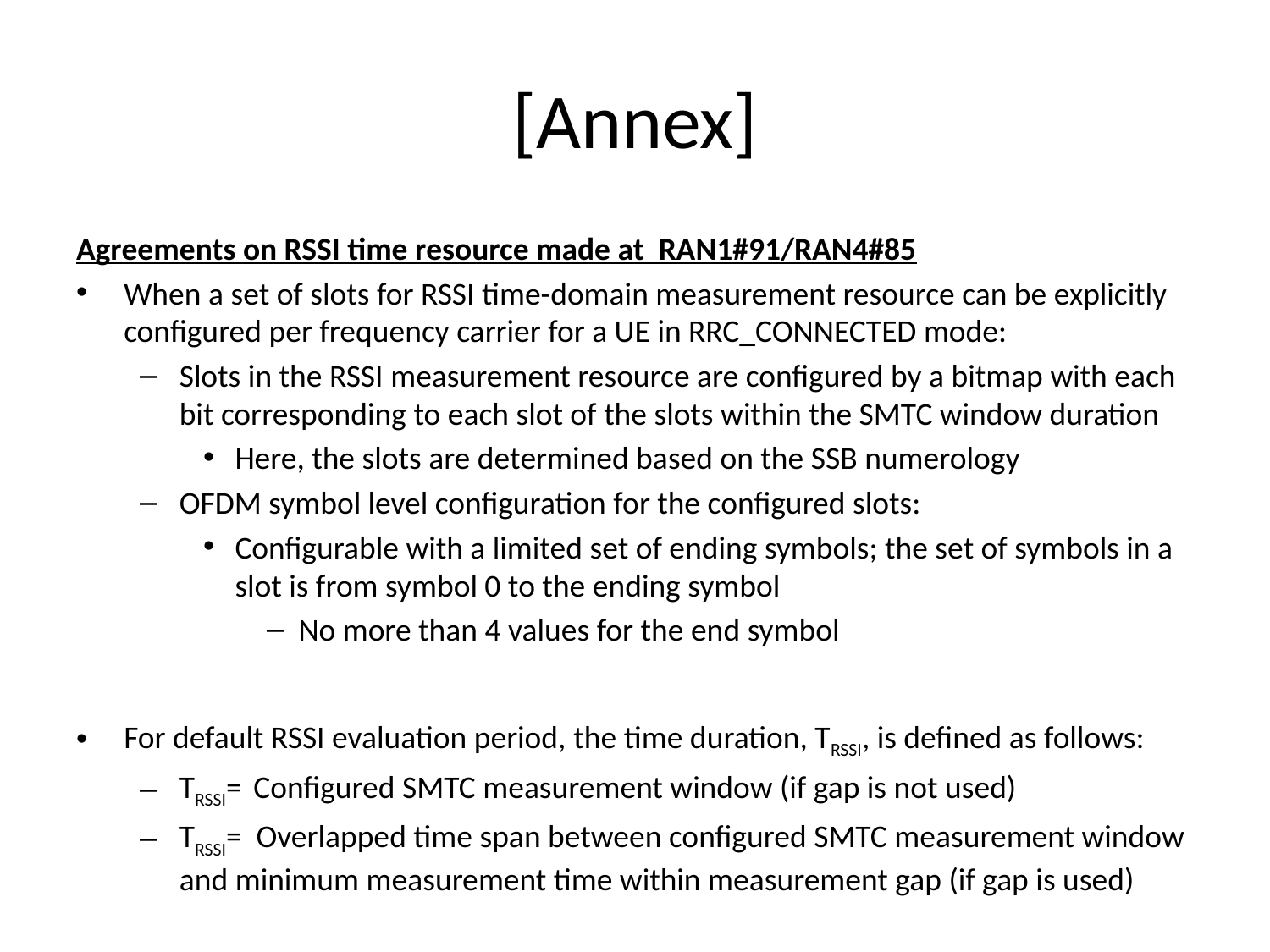

# [Annex]
Agreements on RSSI time resource made at  RAN1#91/RAN4#85
When a set of slots for RSSI time-domain measurement resource can be explicitly configured per frequency carrier for a UE in RRC_CONNECTED mode:
Slots in the RSSI measurement resource are configured by a bitmap with each bit corresponding to each slot of the slots within the SMTC window duration
Here, the slots are determined based on the SSB numerology
OFDM symbol level configuration for the configured slots:
Configurable with a limited set of ending symbols; the set of symbols in a slot is from symbol 0 to the ending symbol
No more than 4 values for the end symbol

For default RSSI evaluation period, the time duration, TRSSI, is defined as follows:
TRSSI=  Configured SMTC measurement window (if gap is not used)
TRSSI=  Overlapped time span between configured SMTC measurement window and minimum measurement time within measurement gap (if gap is used)